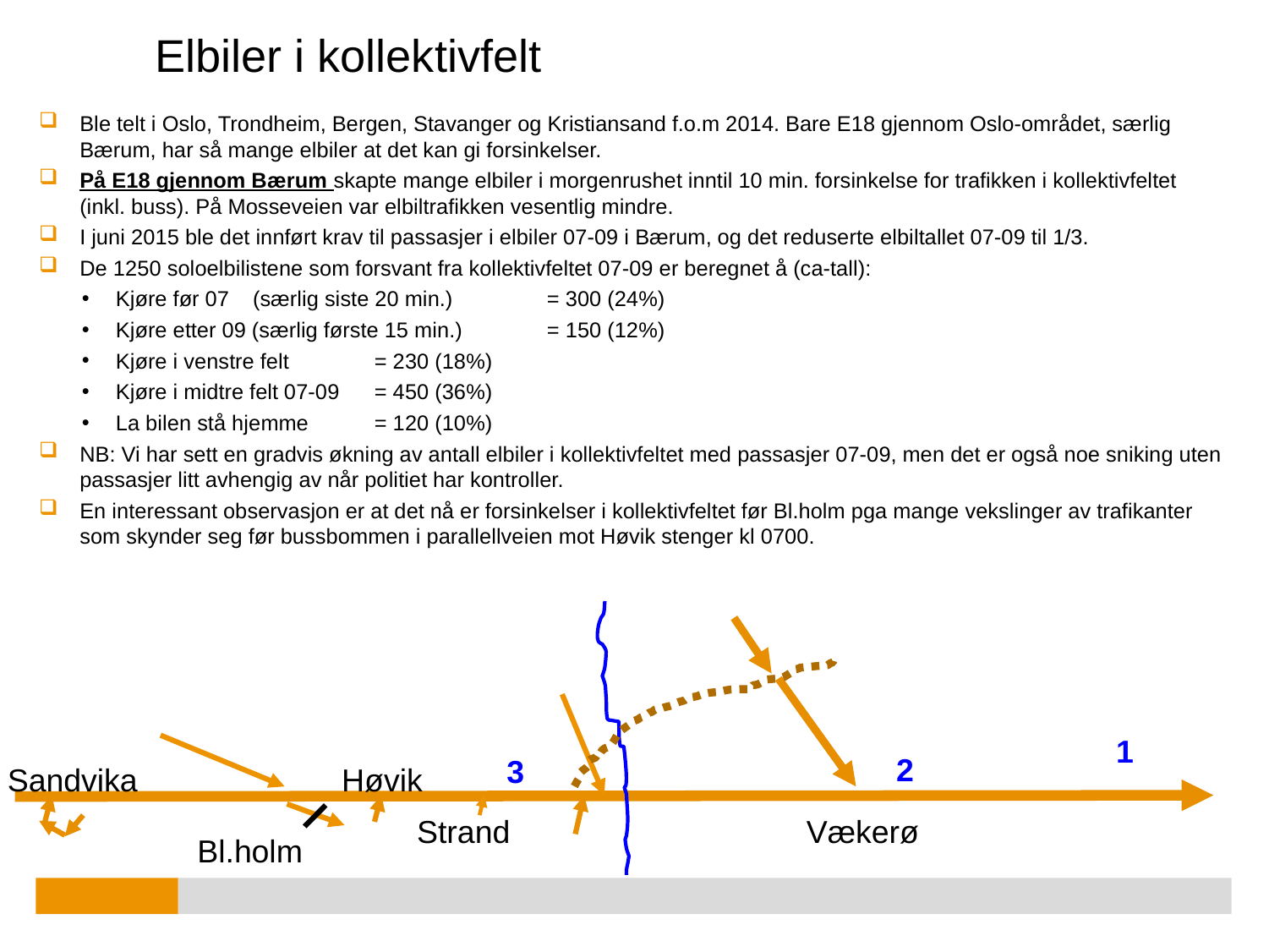

# Elbiler i kollektivfelt

Ble telt i Oslo, Trondheim, Bergen, Stavanger og Kristiansand f.o.m 2014. Bare E18 gjennom Oslo-området, særlig Bærum, har så mange elbiler at det kan gi forsinkelser.
På E18 gjennom Bærum skapte mange elbiler i morgenrushet inntil 10 min. forsinkelse for trafikken i kollektivfeltet (inkl. buss). På Mosseveien var elbiltrafikken vesentlig mindre.
I juni 2015 ble det innført krav til passasjer i elbiler 07-09 i Bærum, og det reduserte elbiltallet 07-09 til 1/3.
De 1250 soloelbilistene som forsvant fra kollektivfeltet 07-09 er beregnet å (ca-tall):
Kjøre før 07    (særlig siste 20 min.)  	= 300 (24%)
Kjøre etter 09 (særlig første 15 min.) 	= 150 (12%)
Kjøre i venstre felt			= 230 (18%)
Kjøre i midtre felt 07-09			= 450 (36%)
La bilen stå hjemme			= 120 (10%)
NB: Vi har sett en gradvis økning av antall elbiler i kollektivfeltet med passasjer 07-09, men det er også noe sniking uten passasjer litt avhengig av når politiet har kontroller.
En interessant observasjon er at det nå er forsinkelser i kollektivfeltet før Bl.holm pga mange vekslinger av trafikanter som skynder seg før bussbommen i parallellveien mot Høvik stenger kl 0700.

1
2
3
Sandvika
Høvik
Strand
Vækerø
Bl.holm